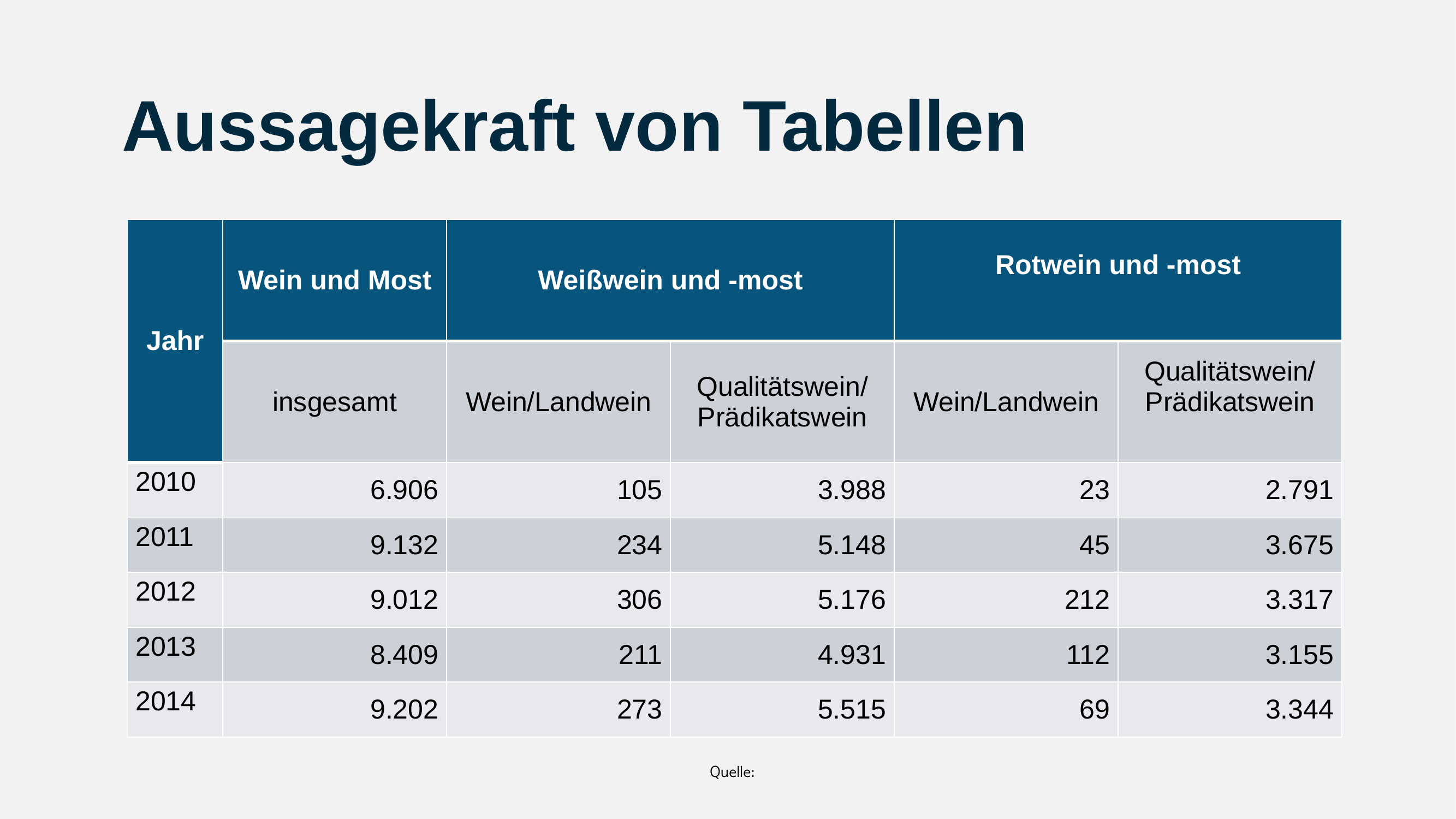

# Aussagekraft von Tabellen
| Jahr | Wein und Most | Weißwein und -most |  | Rotwein und -most |  |
| --- | --- | --- | --- | --- | --- |
|  | insgesamt | Wein/Landwein | Qualitätswein/ Prädikatswein | Wein/Landwein | Qualitätswein/ Prädikatswein |
| 2010 | 6.906 | 105 | 3.988 | 23 | 2.791 |
| 2011 | 9.132 | 234 | 5.148 | 45 | 3.675 |
| 2012 | 9.012 | 306 | 5.176 | 212 | 3.317 |
| 2013 | 8.409 | 211 | 4.931 | 112 | 3.155 |
| 2014 | 9.202 | 273 | 5.515 | 69 | 3.344 |
Quelle: